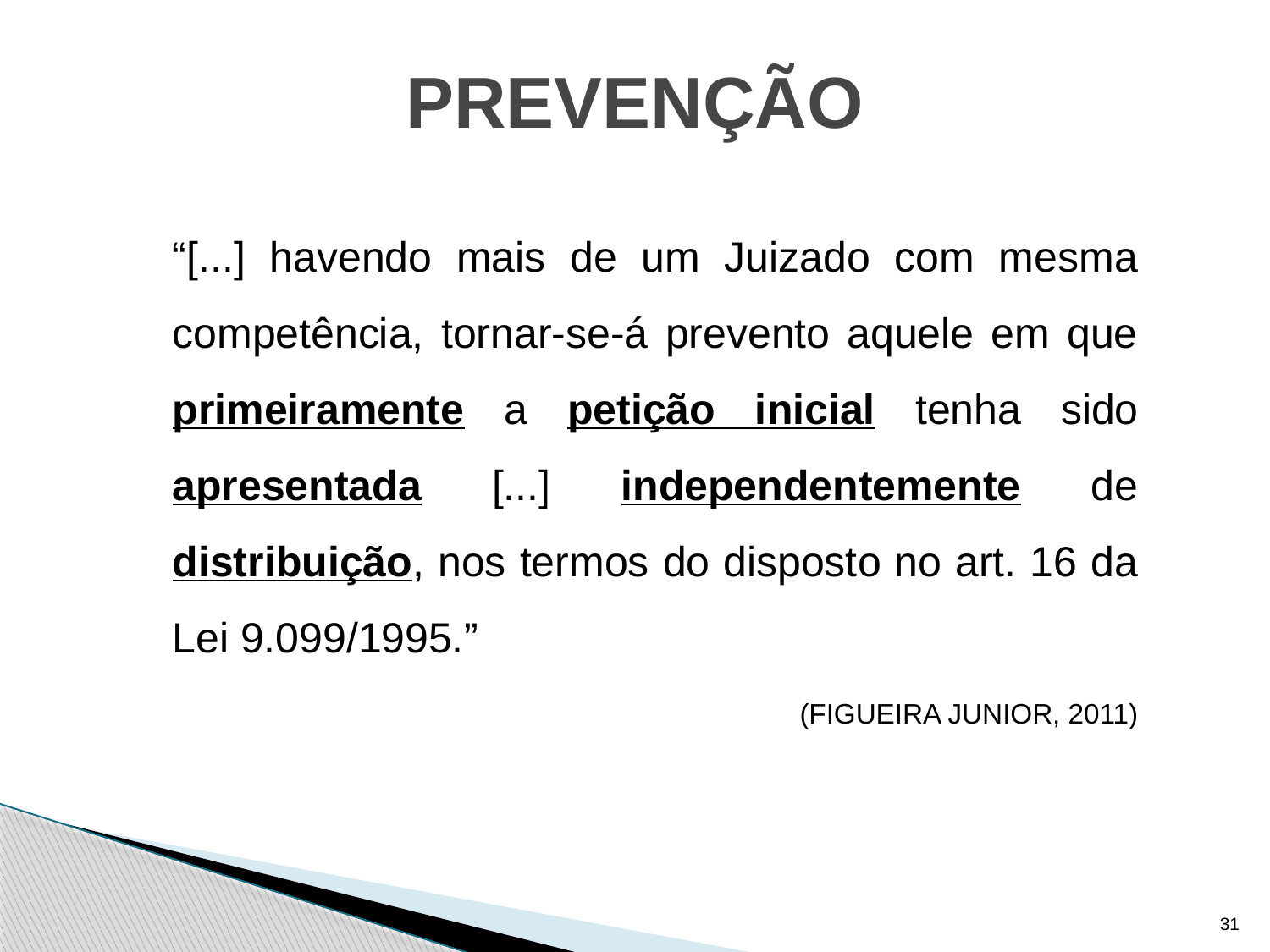

# PREVENÇÃO
	“[...] havendo mais de um Juizado com mesma competência, tornar-se-á prevento aquele em que primeiramente a petição inicial tenha sido apresentada [...] independentemente de distribuição, nos termos do disposto no art. 16 da Lei 9.099/1995.”
(FIGUEIRA JUNIOR, 2011)
31